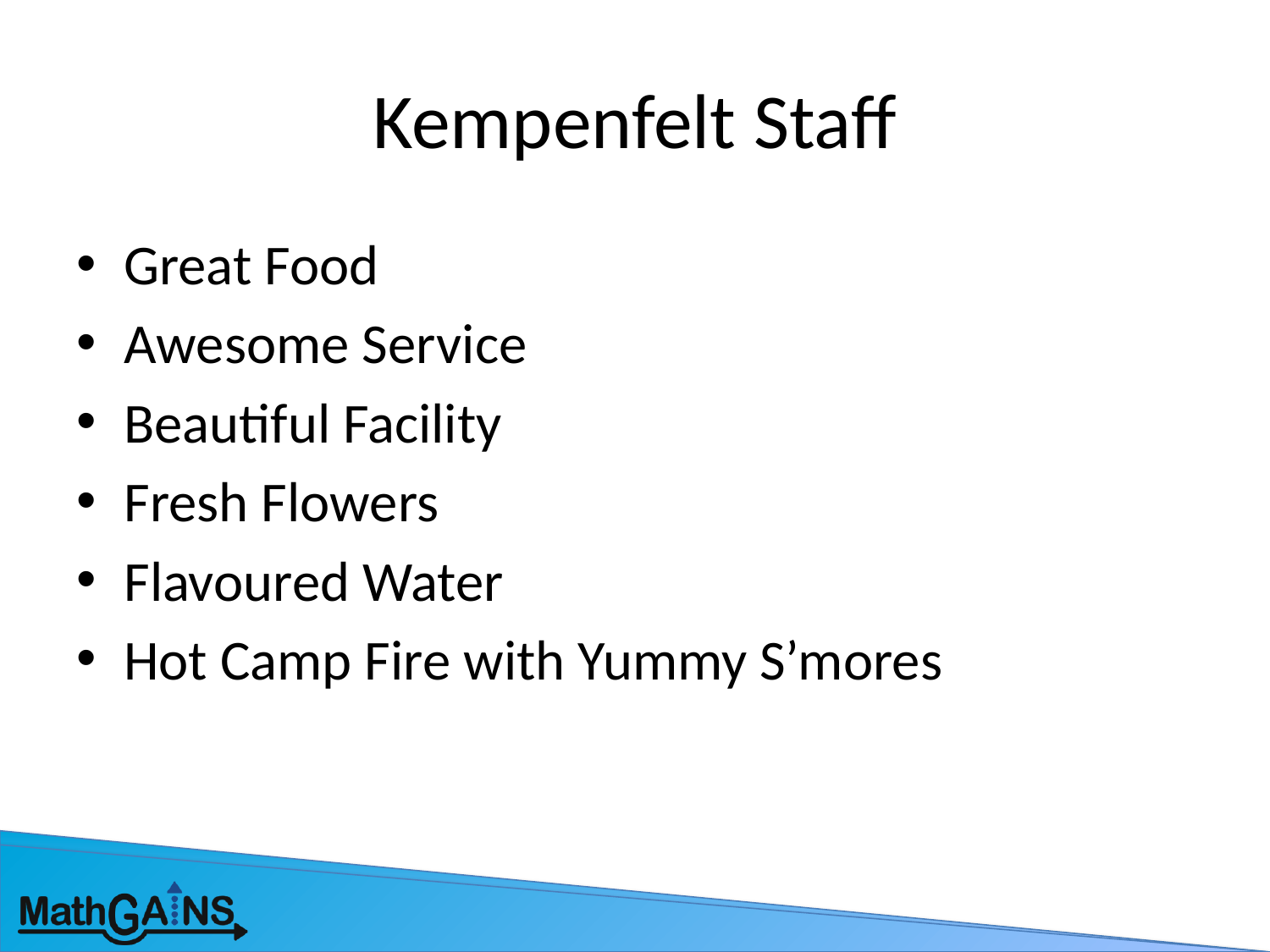

# Kempenfelt Staff
Great Food
Awesome Service
Beautiful Facility
Fresh Flowers
Flavoured Water
Hot Camp Fire with Yummy S’mores